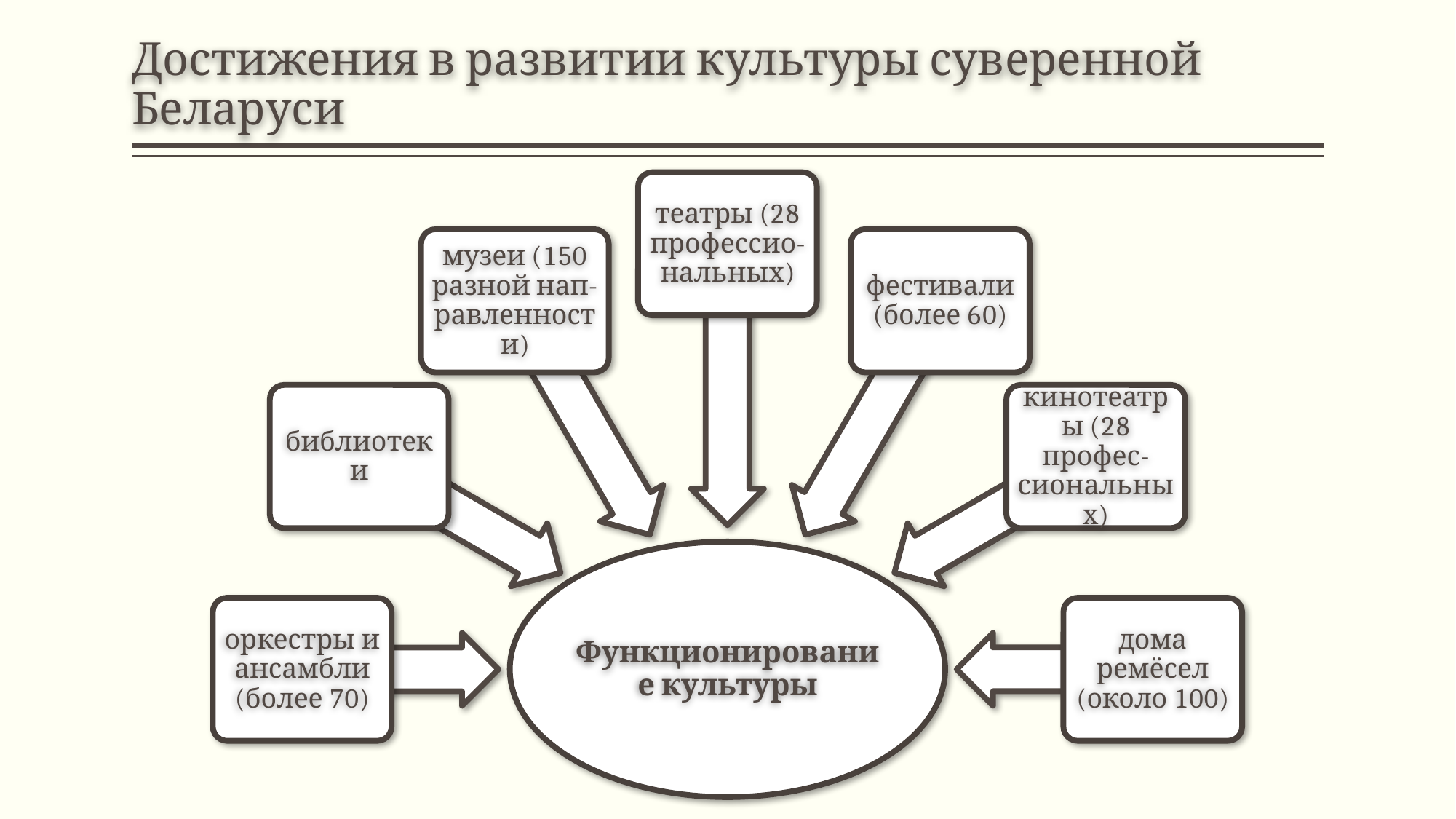

# Достижения в развитии культуры суверенной Беларуси

театры (28 профессио- нальных)

музеи (150 разной нап- равленности)
фестивали (более 60)

библиотеки
кинотеатры (28 профес- сиональных)

Функционирование культуры

оркестры и ансамбли (более 70)
дома ремёсел (около 100)